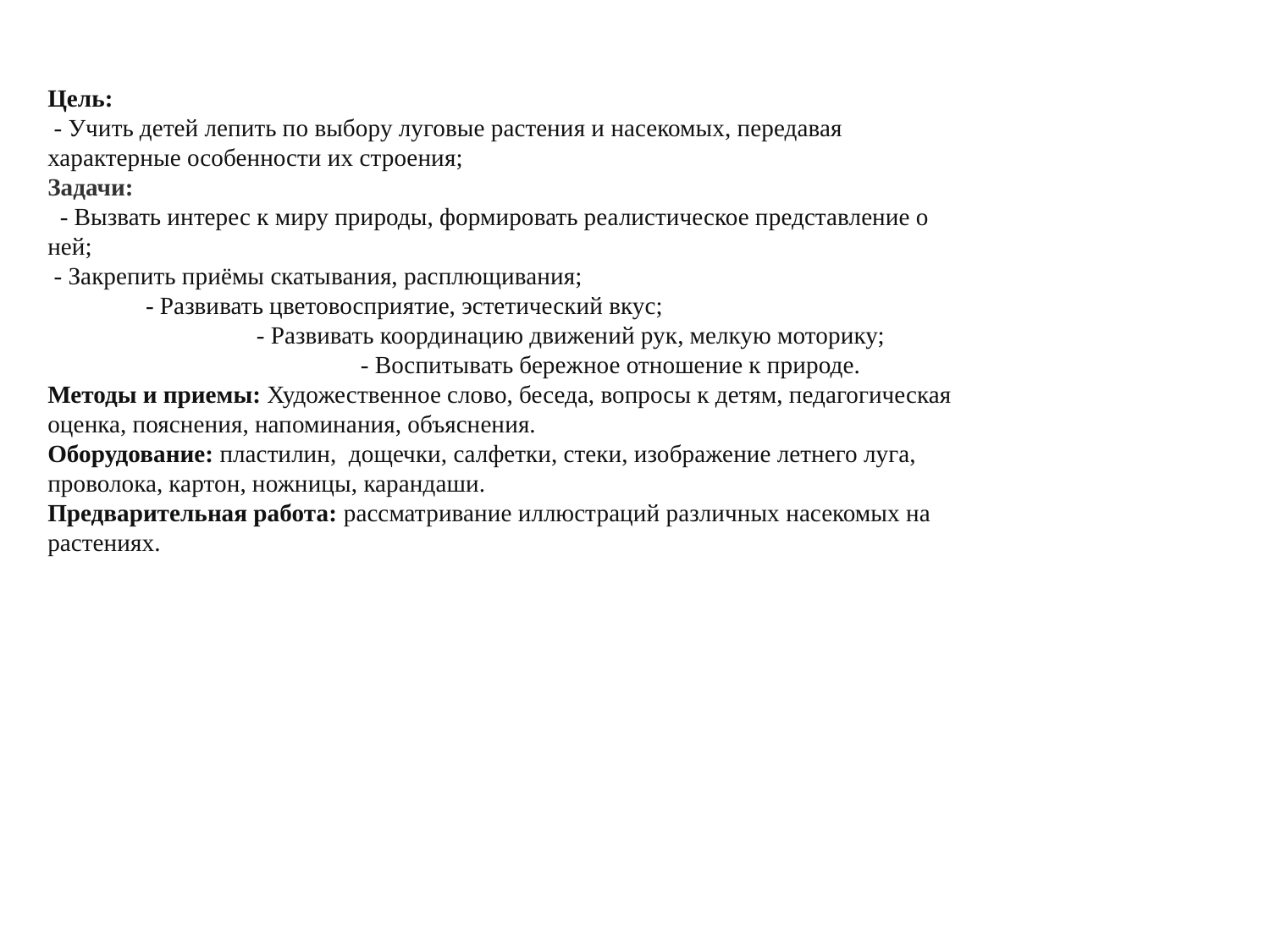

Цель:
 - Учить детей лепить по выбору луговые растения и насекомых, передавая характерные особенности их строения;
Задачи:
  - Вызвать интерес к миру природы, формировать реалистическое представление о ней;
 - Закрепить приёмы скатывания, расплющивания;                                                                                  - Развивать цветовосприятие, эстетический вкус;                                                                                      - Развивать координацию движений рук, мелкую моторику;                                                                   - Воспитывать бережное отношение к природе.
Методы и приемы: Художественное слово, беседа, вопросы к детям, педагогическая оценка, пояснения, напоминания, объяснения.
Оборудование: пластилин,  дощечки, салфетки, стеки, изображение летнего луга, проволока, картон, ножницы, карандаши.
Предварительная работа: рассматривание иллюстраций различных насекомых на растениях.